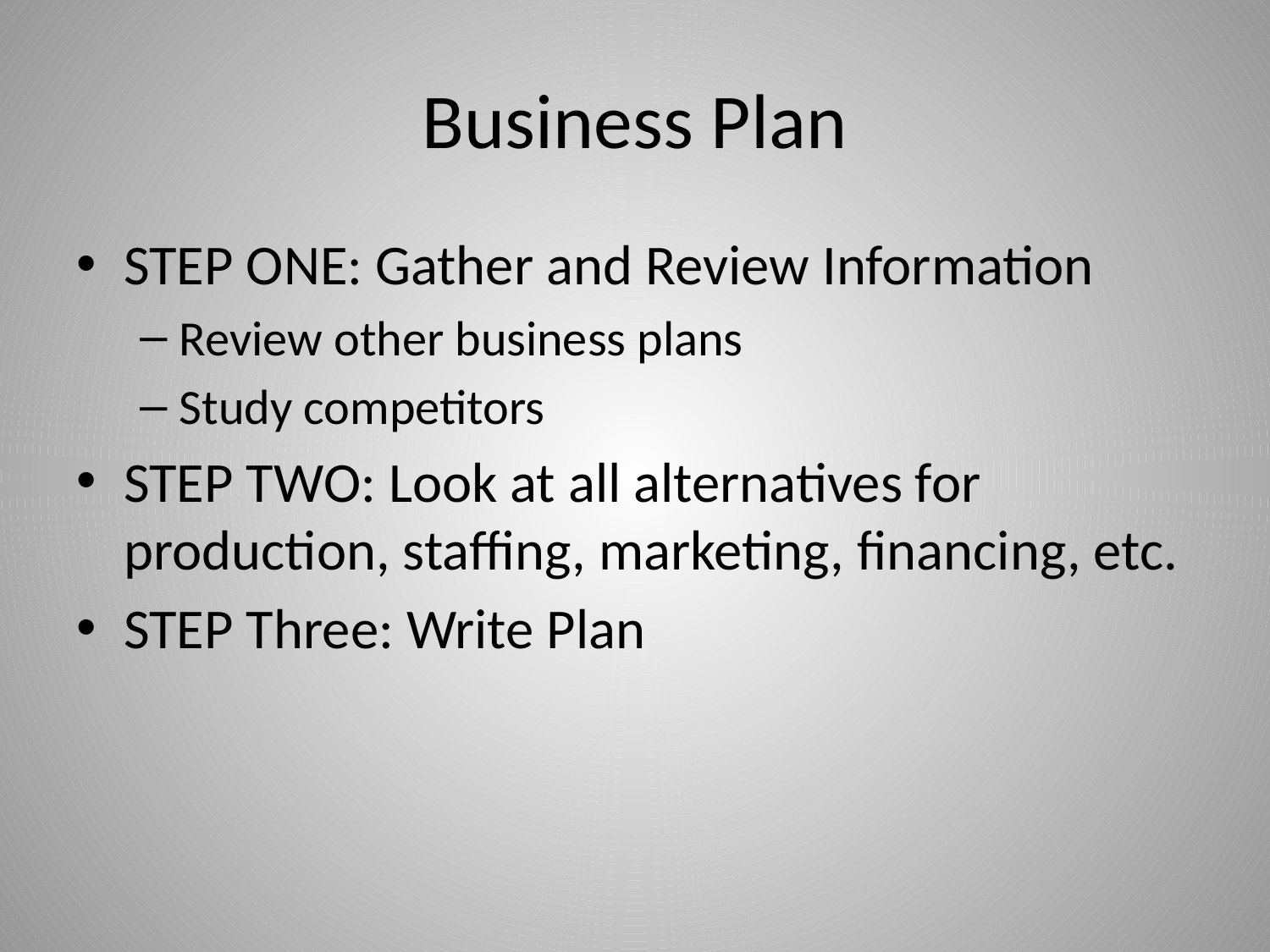

# Business Plan
STEP ONE: Gather and Review Information
Review other business plans
Study competitors
STEP TWO: Look at all alternatives for production, staffing, marketing, financing, etc.
STEP Three: Write Plan